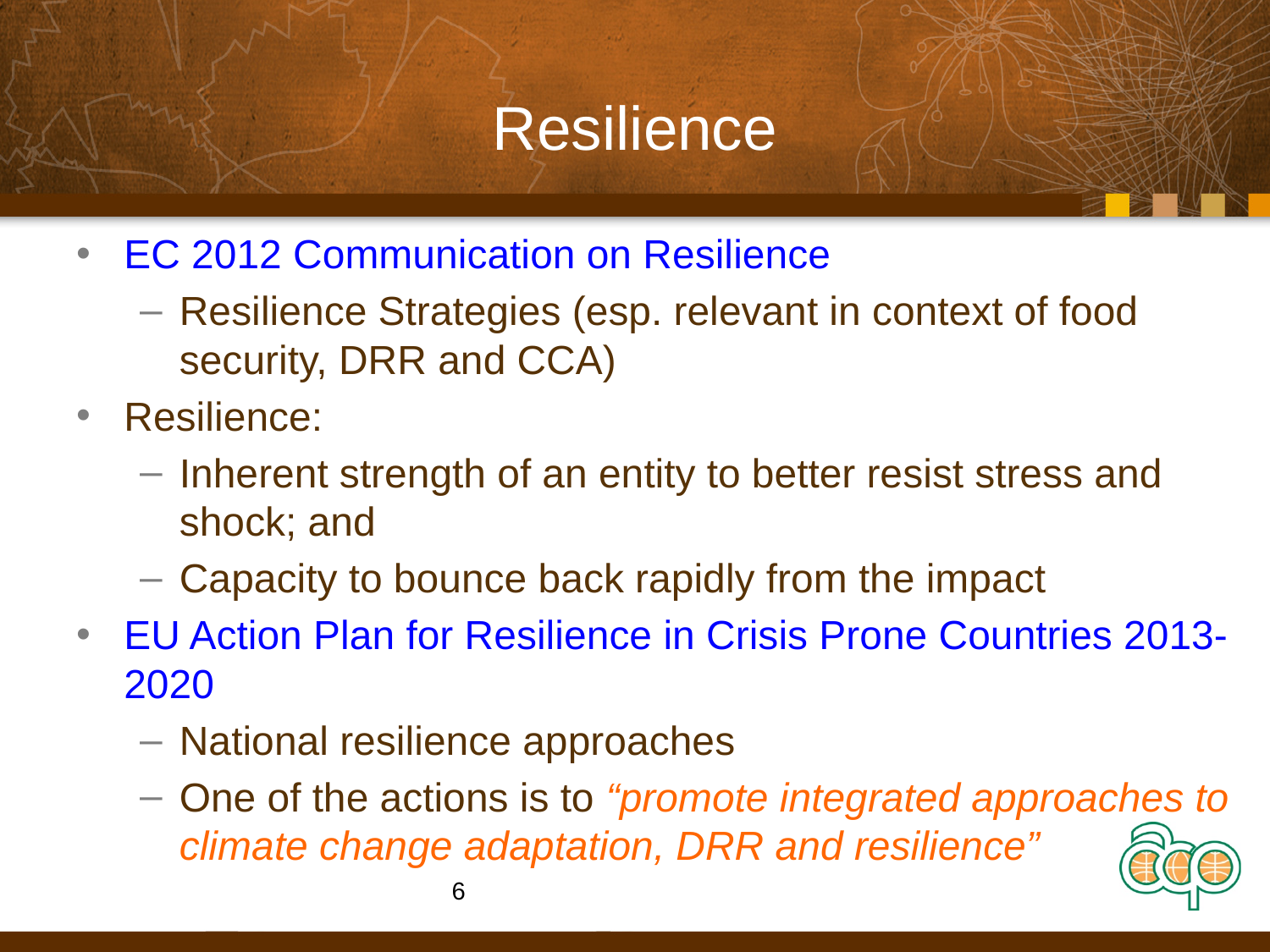

# Resilience
EC 2012 Communication on Resilience
Resilience Strategies (esp. relevant in context of food security, DRR and CCA)
Resilience:
Inherent strength of an entity to better resist stress and shock; and
Capacity to bounce back rapidly from the impact
EU Action Plan for Resilience in Crisis Prone Countries 2013-2020
National resilience approaches
One of the actions is to “promote integrated approaches to climate change adaptation, DRR and resilience”
6